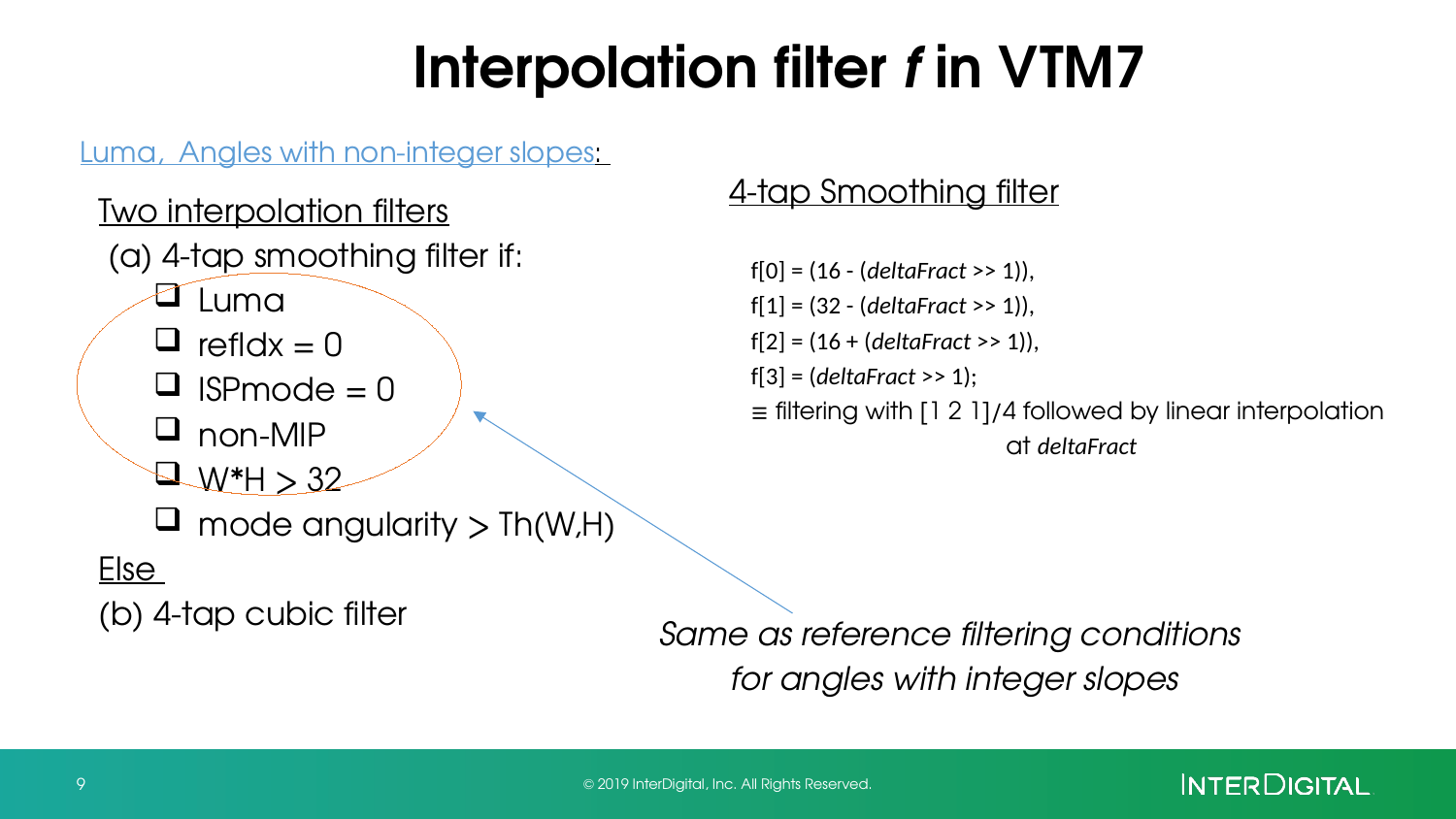

Interpolation filter f in VTM7
Luma,  Angles with non-integer slopes:
4-tap Smoothing filter
Two interpolation filters
 (a) 4-tap smoothing filter if:
Luma
refIdx = 0
ISPmode = 0
non-MIP
W*H > 32
mode angularity > Th(W,H)
Else
(b) 4-tap cubic filter
f[0] = (16 - (deltaFract >> 1)),
f[1] = (32 - (deltaFract >> 1)),
f[2] = (16 + (deltaFract >> 1)),
f[3] = (deltaFract >> 1);
≡ filtering with [1 2 1]/4 followed by linear interpolation
at deltaFract

Same as reference filtering conditions
for angles with integer slopes
9
© 2019 InterDigital, Inc. All Rights Reserved.